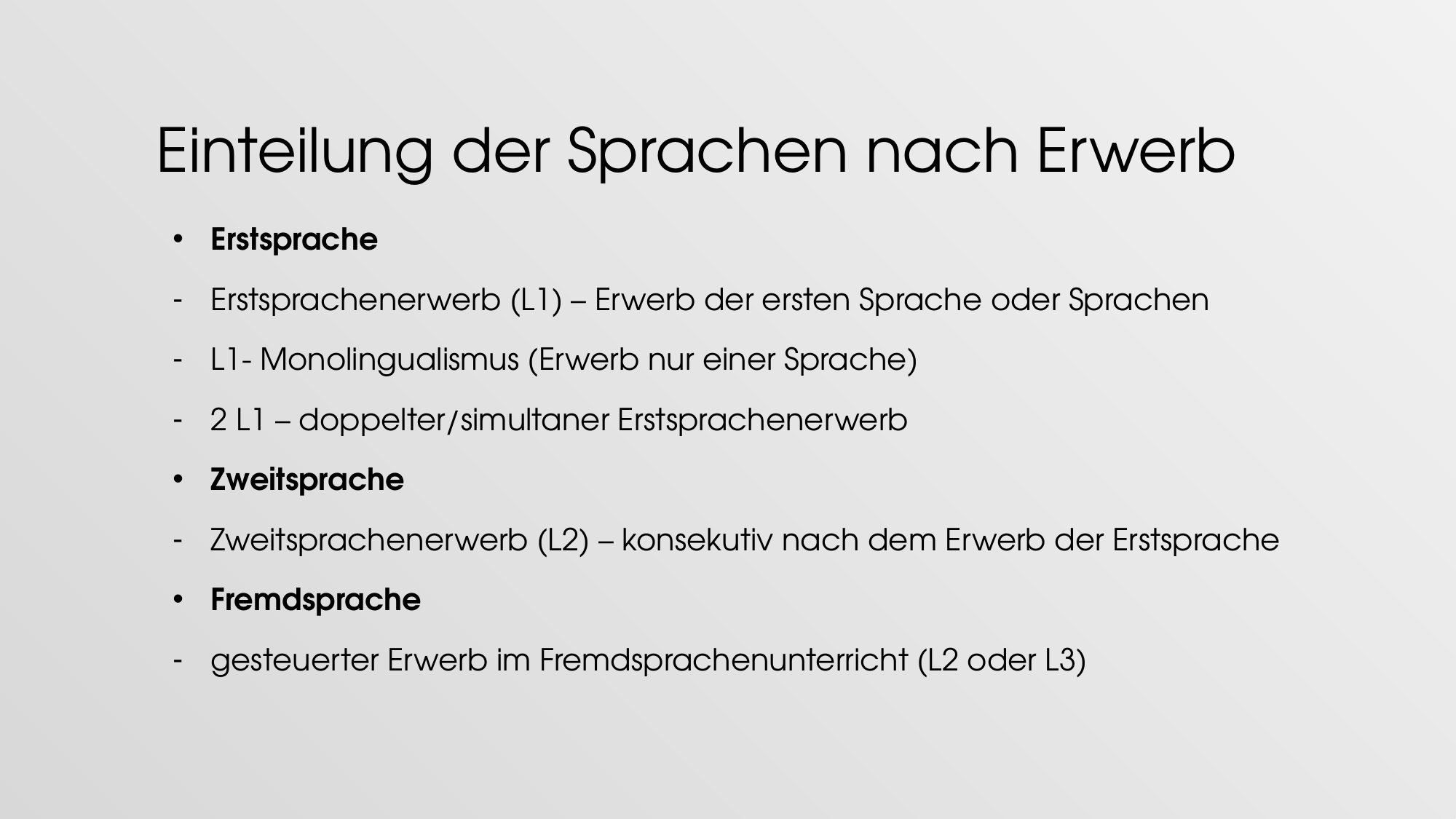

# Einteilung der Sprachen nach Erwerb
Erstsprache
Erstsprachenerwerb (L1) – Erwerb der ersten Sprache oder Sprachen
L1- Monolingualismus (Erwerb nur einer Sprache)
2 L1 – doppelter/simultaner Erstsprachenerwerb
Zweitsprache
Zweitsprachenerwerb (L2) – konsekutiv nach dem Erwerb der Erstsprache
Fremdsprache
gesteuerter Erwerb im Fremdsprachenunterricht (L2 oder L3)